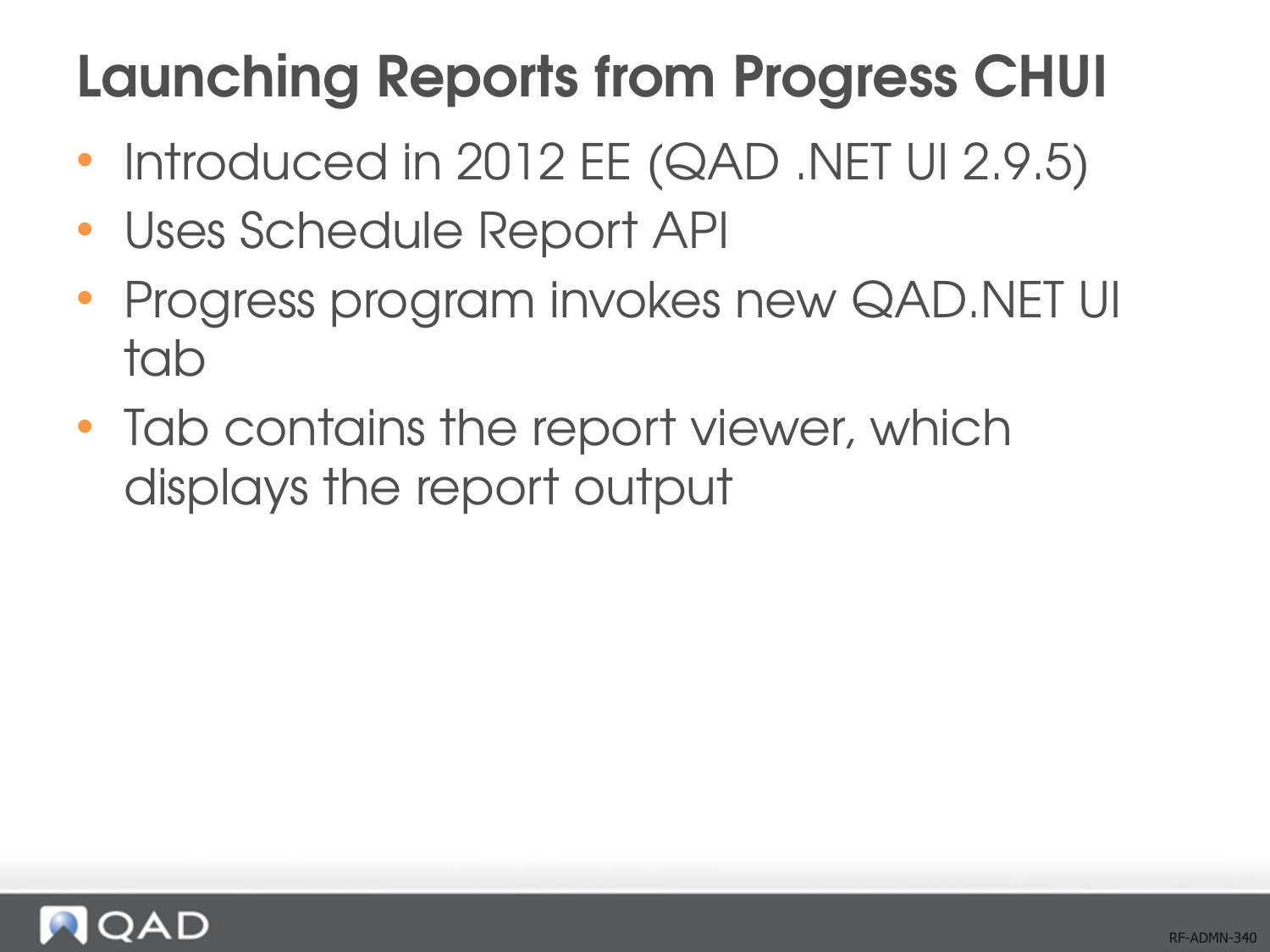

# Launching Reports from Progress CHUI
Introduced in 2012 EE (QAD .NET UI 2.9.5)
Uses Schedule Report API
Progress program invokes new QAD.NET UI tab
Tab contains the report viewer, which displays the report output

RF-ADMN-340